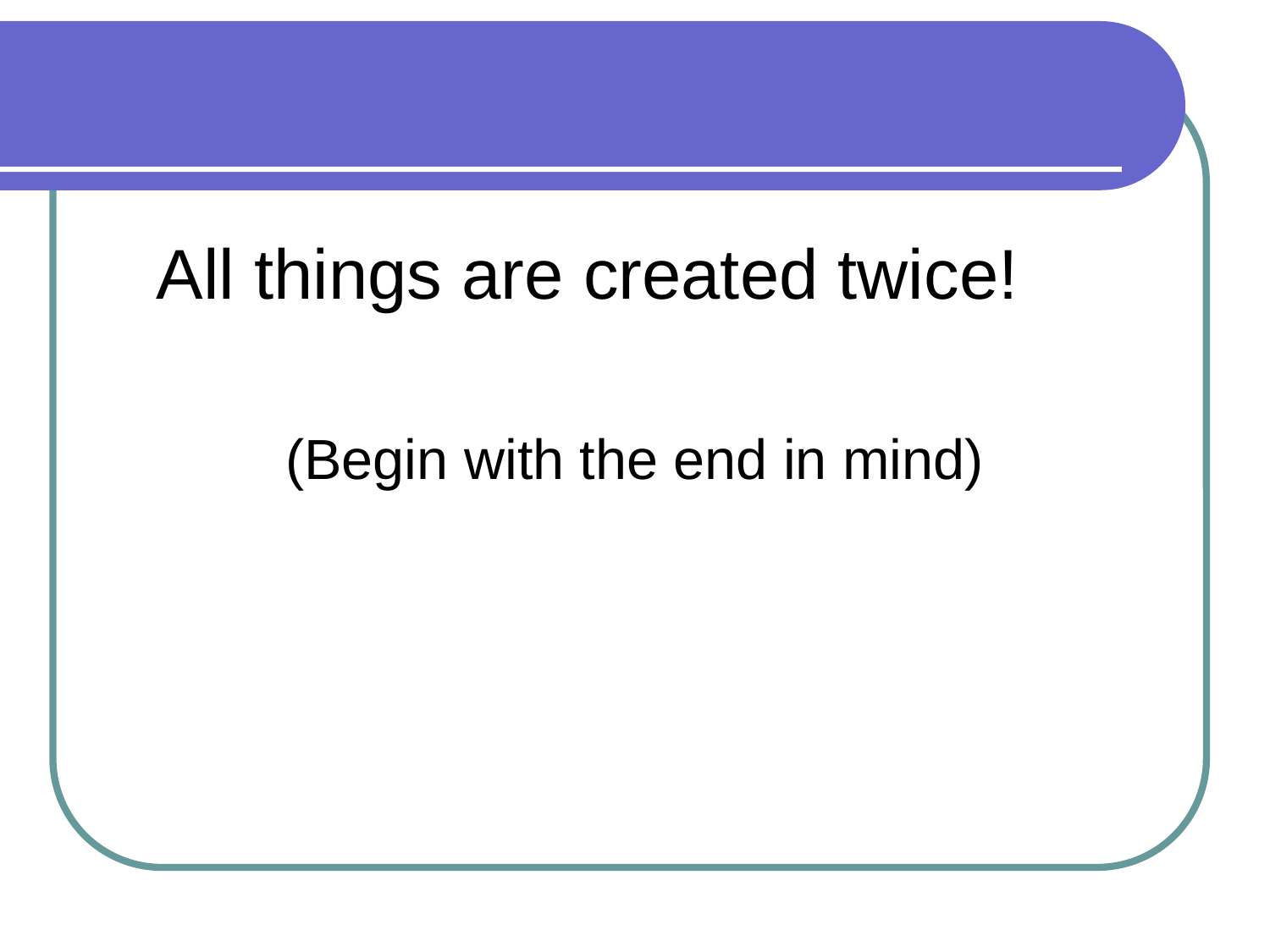

All things are created twice!

(Begin with the end in mind)